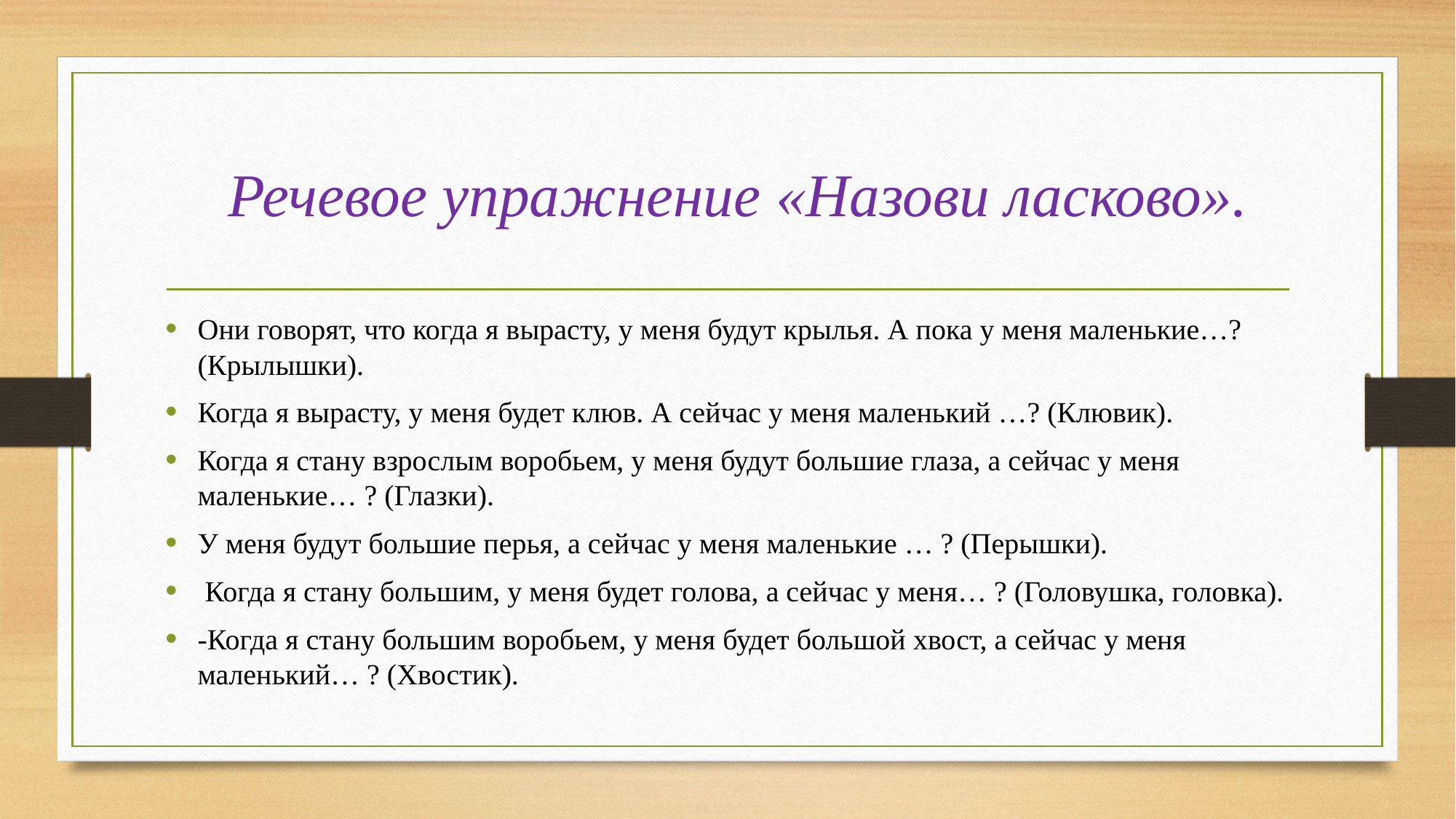

# Речевое упражнение «Назови ласково».
Они говорят, что когда я вырасту, у меня будут крылья. А пока у меня маленькие…? (Крылышки).
Когда я вырасту, у меня будет клюв. А сейчас у меня маленький …? (Клювик).
Когда я стану взрослым воробьем, у меня будут большие глаза, а сейчас у меня маленькие… ? (Глазки).
У меня будут большие перья, а сейчас у меня маленькие … ? (Перышки).
 Когда я стану большим, у меня будет голова, а сейчас у меня… ? (Головушка, головка).
-Когда я стану большим воробьем, у меня будет большой хвост, а сейчас у меня маленький… ? (Хвостик).